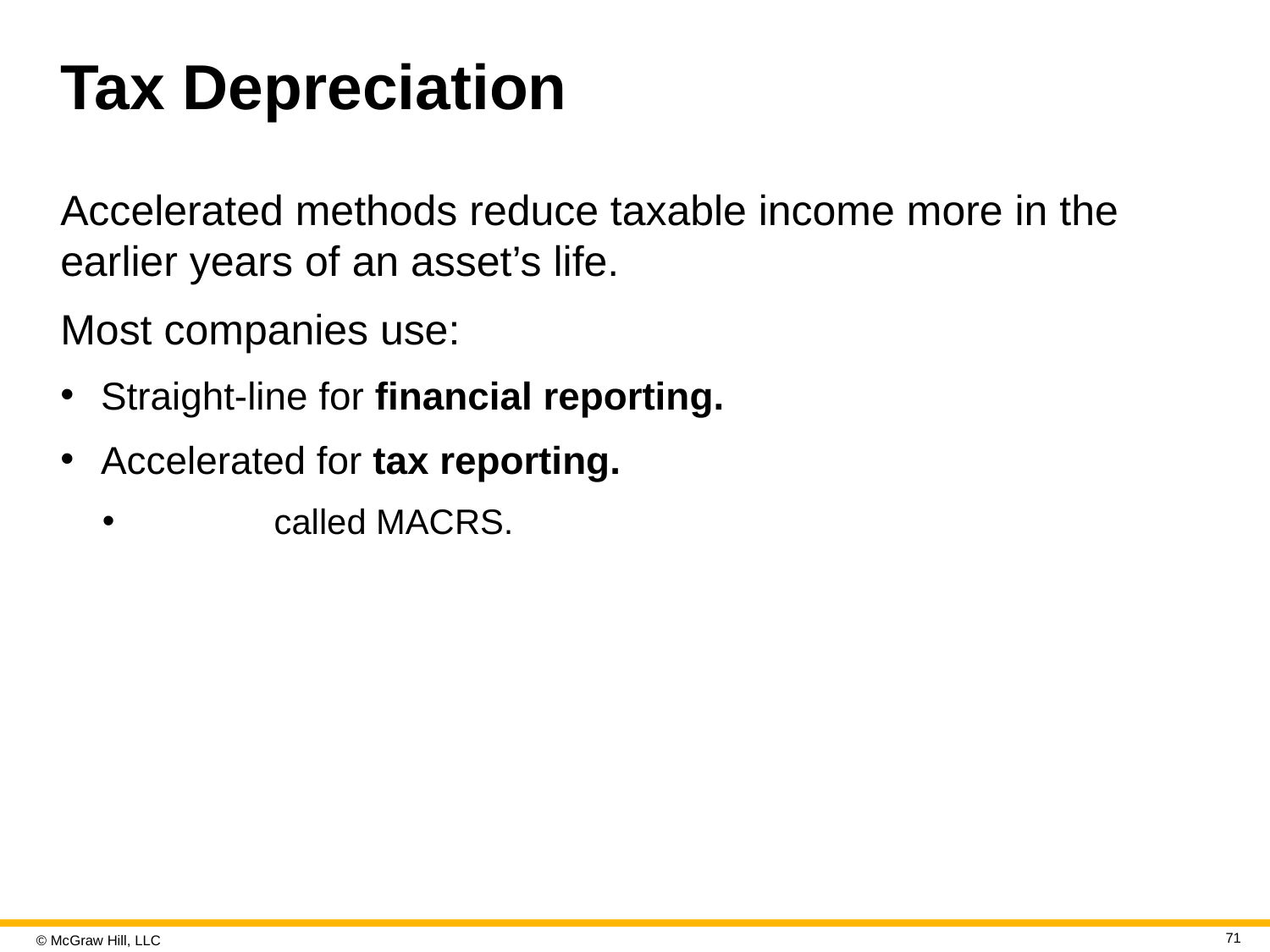

# Tax Depreciation
Accelerated methods reduce taxable income more in the earlier years of an asset’s life.
Most companies use:
Straight-line for financial reporting.
Accelerated for tax reporting.
	called MACRS.
71